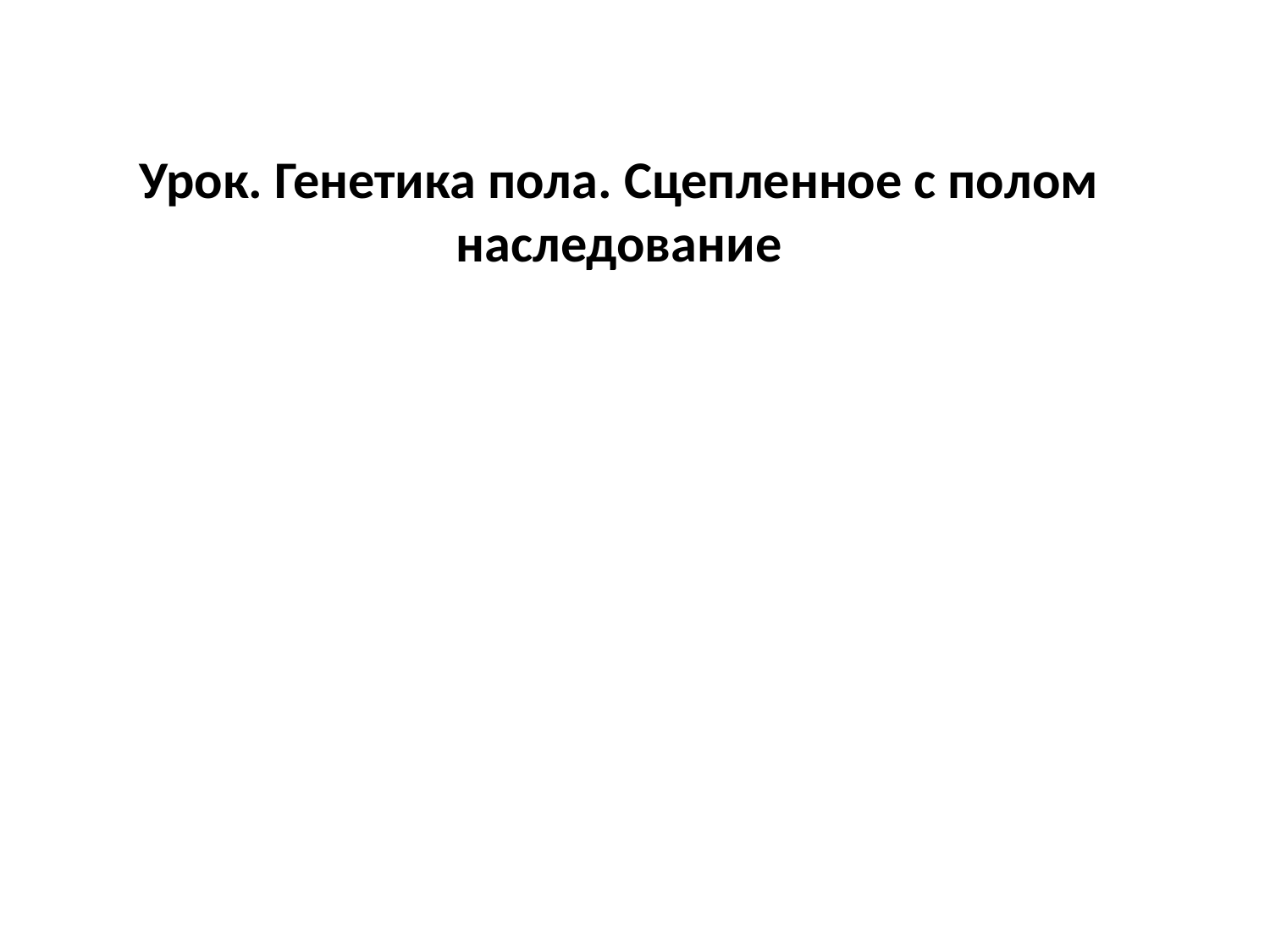

# Урок. Генетика пола. Сцепленное с полом наследование